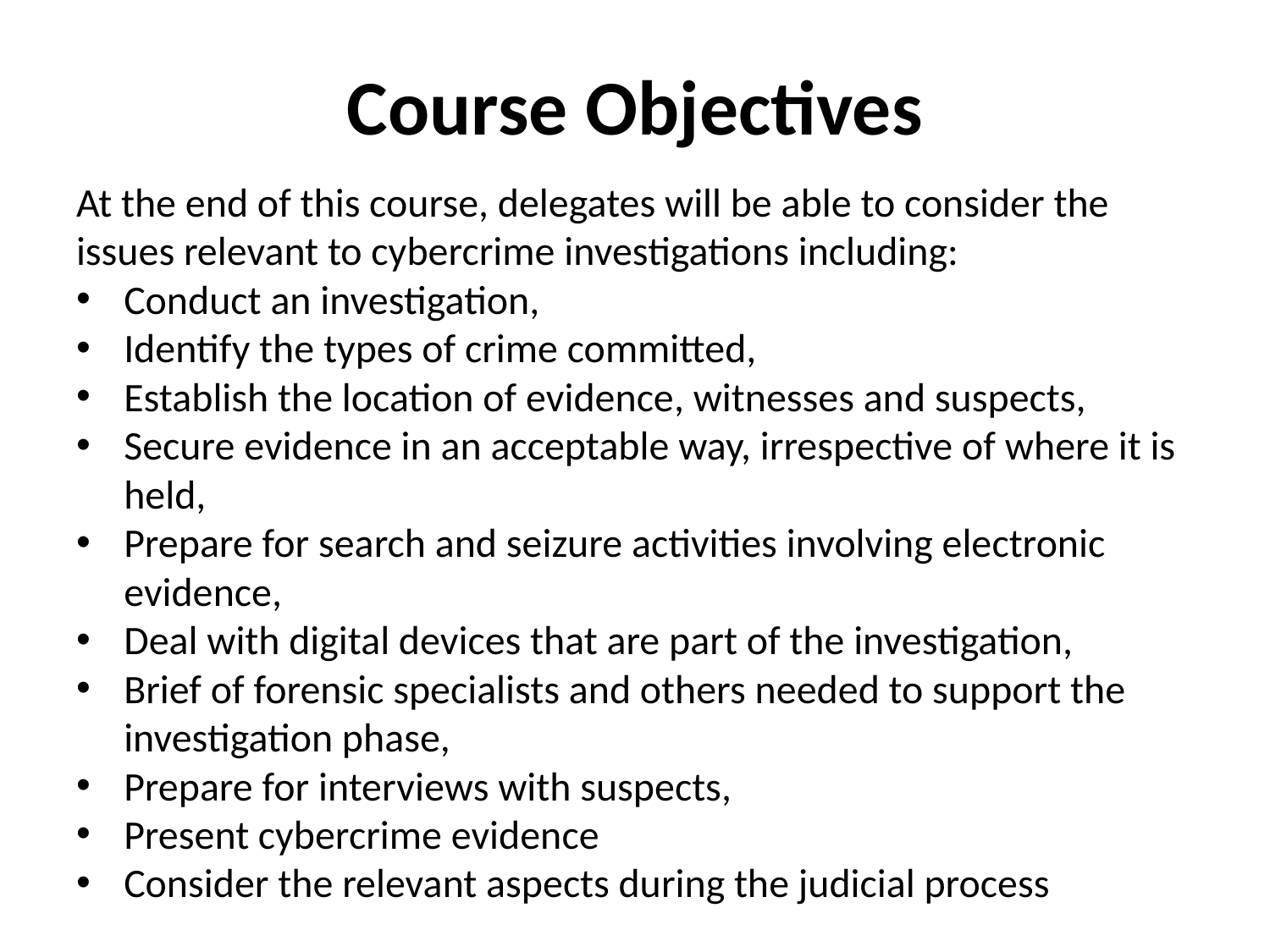

# Course Objectives
At the end of this course, delegates will be able to consider the issues relevant to cybercrime investigations including:
Conduct an investigation,
Identify the types of crime committed,
Establish the location of evidence, witnesses and suspects,
Secure evidence in an acceptable way, irrespective of where it is held,
Prepare for search and seizure activities involving electronic evidence,
Deal with digital devices that are part of the investigation,
Brief of forensic specialists and others needed to support the investigation phase,
Prepare for interviews with suspects,
Present cybercrime evidence
Consider the relevant aspects during the judicial process